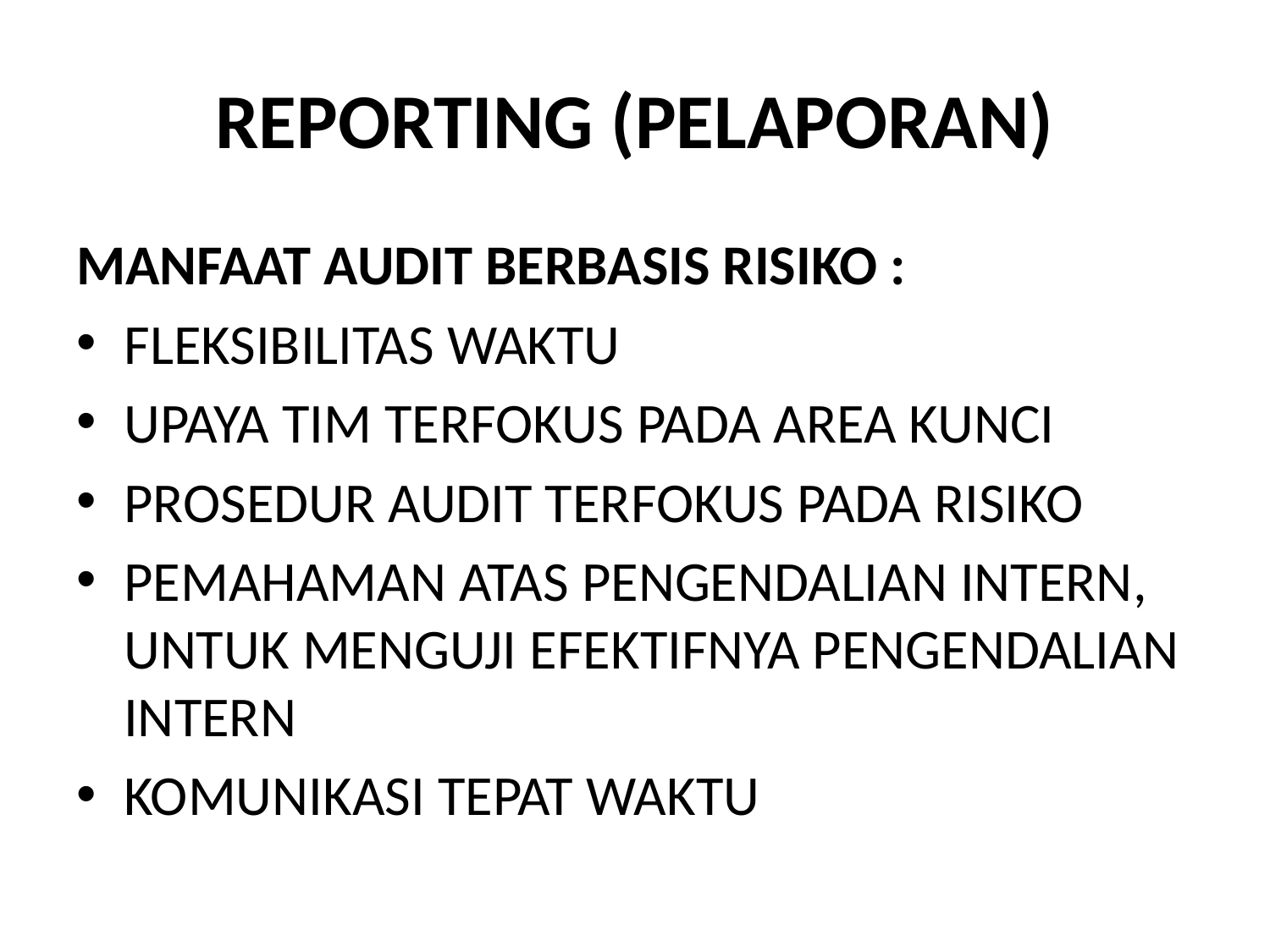

# REPORTING (PELAPORAN)
MANFAAT AUDIT BERBASIS RISIKO :
FLEKSIBILITAS WAKTU
UPAYA TIM TERFOKUS PADA AREA KUNCI
PROSEDUR AUDIT TERFOKUS PADA RISIKO
PEMAHAMAN ATAS PENGENDALIAN INTERN, UNTUK MENGUJI EFEKTIFNYA PENGENDALIAN INTERN
KOMUNIKASI TEPAT WAKTU